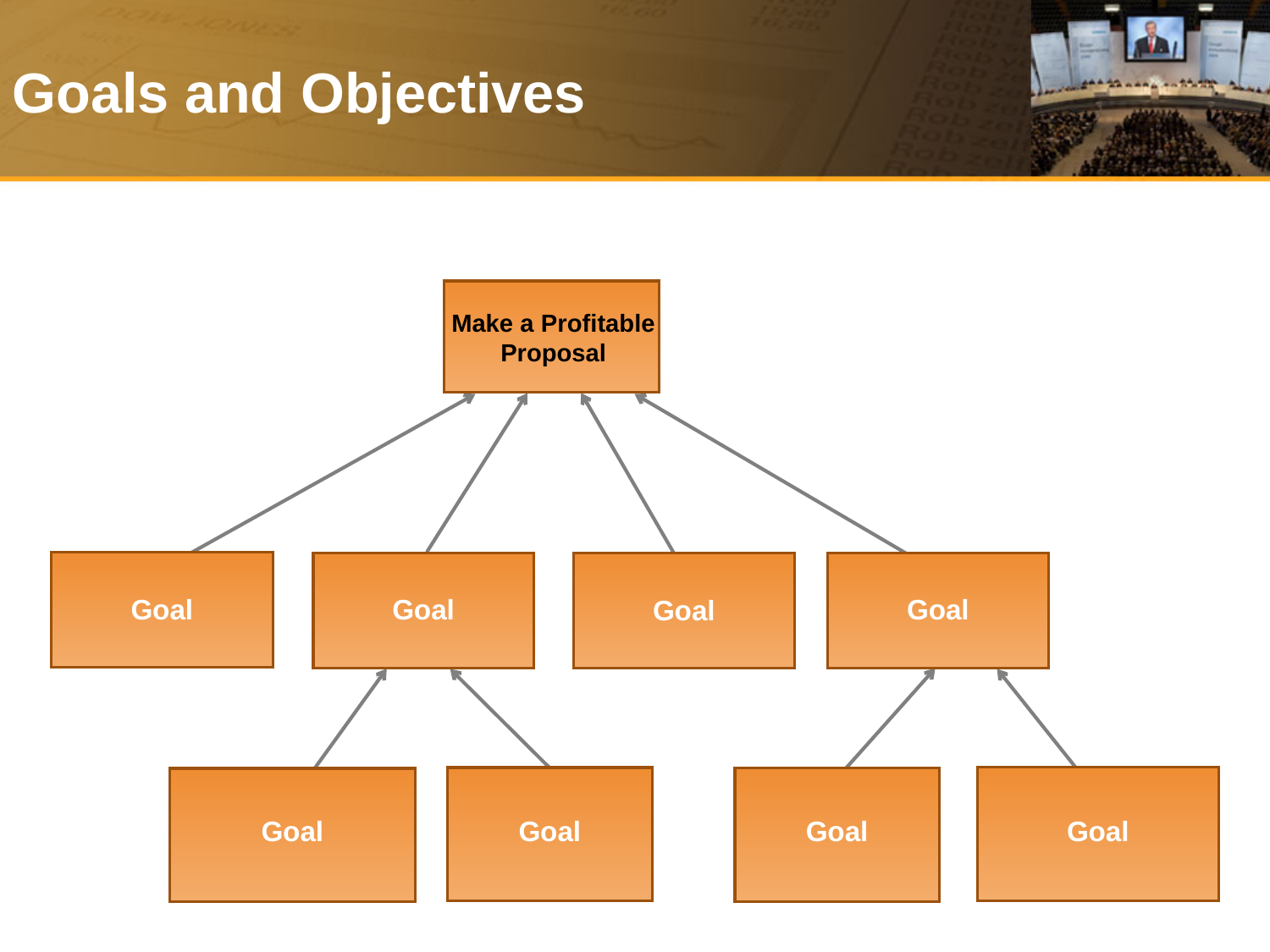

Goals and Objectives

Make a Profitable Proposal
Goal
Goal
Goal
Goal
Goal
Goal
Goal
Goal